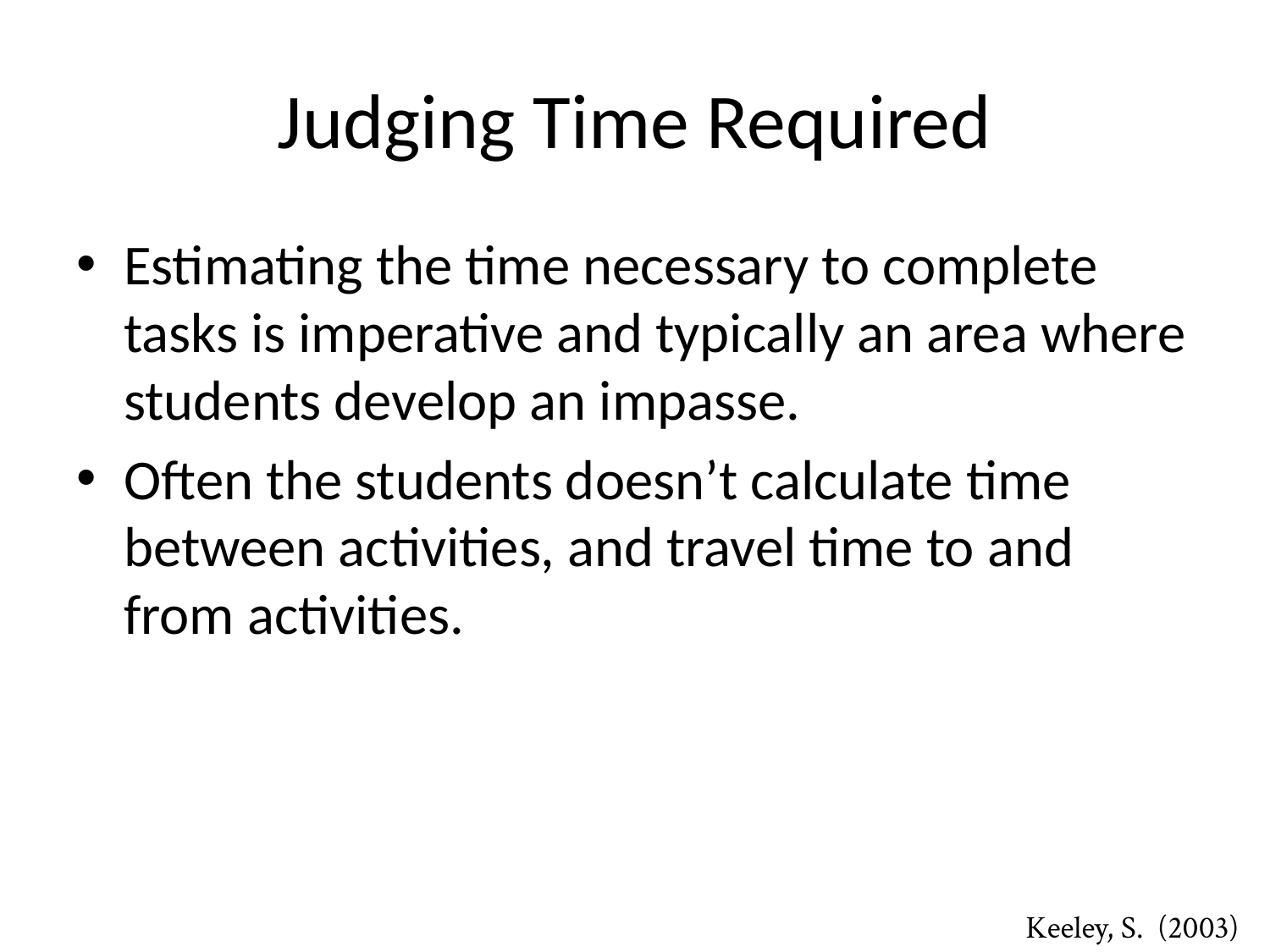

# Judging Time Required
Estimating the time necessary to complete tasks is imperative and typically an area where students develop an impasse.
Often the students doesn’t calculate time between activities, and travel time to and from activities.
Keeley, S.  (2003)